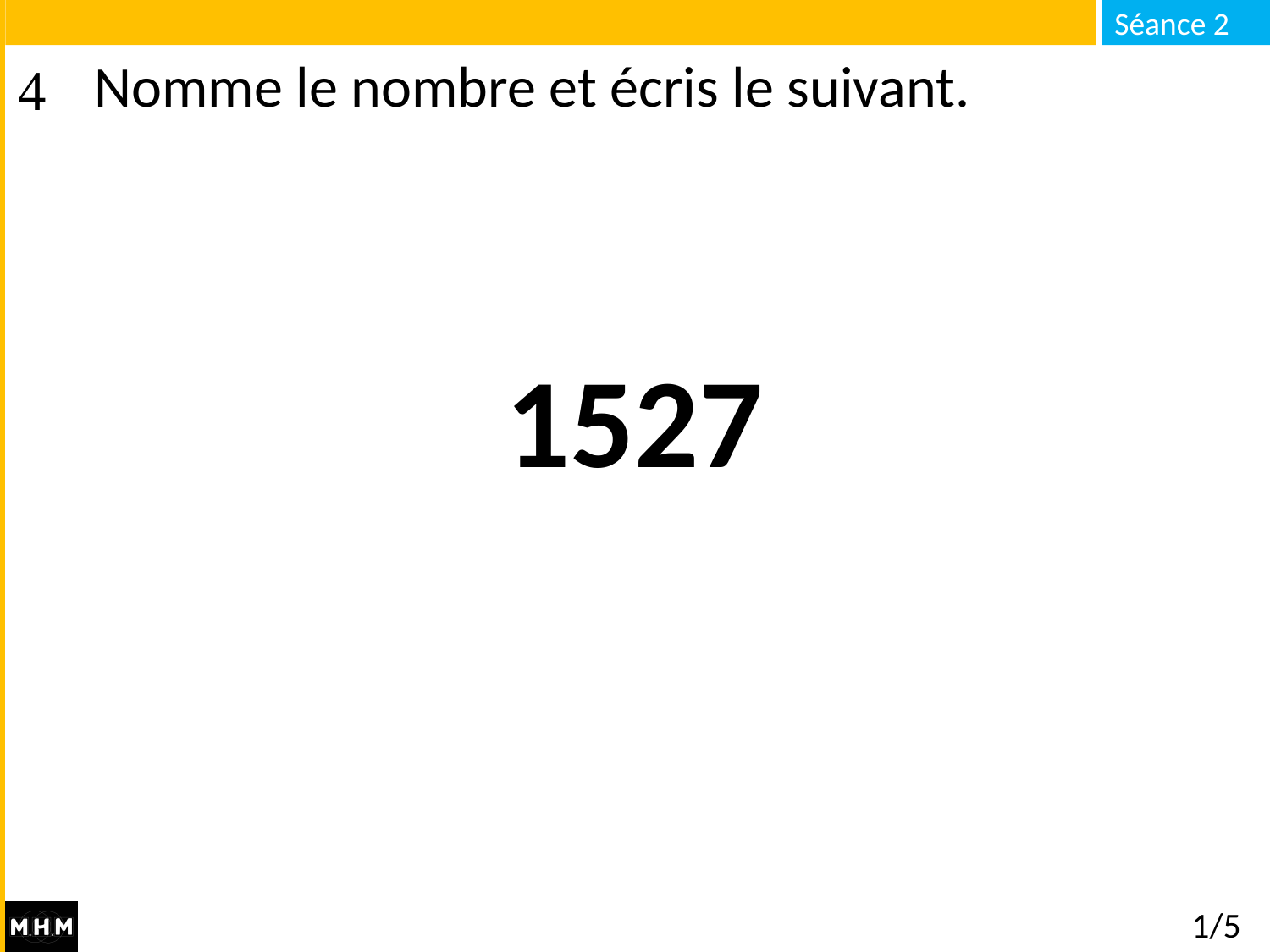

# Nomme le nombre et écris le suivant.
1527
1/5